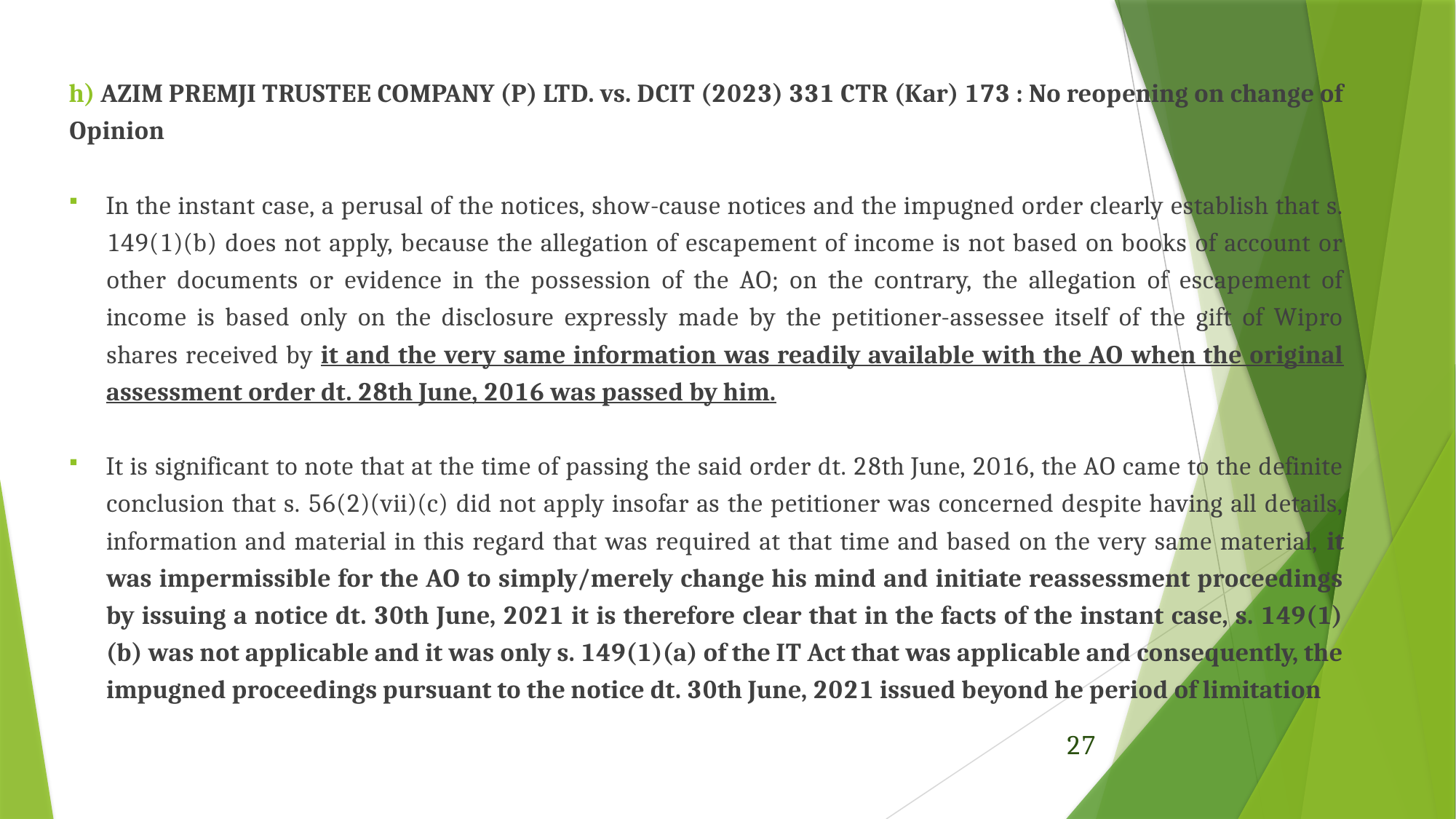

h) AZIM PREMJI TRUSTEE COMPANY (P) LTD. vs. DCIT (2023) 331 CTR (Kar) 173 : No reopening on change of Opinion

In the instant case, a perusal of the notices, show-cause notices and the impugned order clearly establish that s. 149(1)(b) does not apply, because the allegation of escapement of income is not based on books of account or other documents or evidence in the possession of the AO; on the contrary, the allegation of escapement of income is based only on the disclosure expressly made by the petitioner-assessee itself of the gift of Wipro shares received by it and the very same information was readily available with the AO when the original assessment order dt. 28th June, 2016 was passed by him.

It is significant to note that at the time of passing the said order dt. 28th June, 2016, the AO came to the definite conclusion that s. 56(2)(vii)(c) did not apply insofar as the petitioner was concerned despite having all details, information and material in this regard that was required at that time and based on the very same material, it was impermissible for the AO to simply/merely change his mind and initiate reassessment proceedings by issuing a notice dt. 30th June, 2021 it is therefore clear that in the facts of the instant case, s. 149(1)(b) was not applicable and it was only s. 149(1)(a) of the IT Act that was applicable and consequently, the impugned proceedings pursuant to the notice dt. 30th June, 2021 issued beyond he period of limitation

27